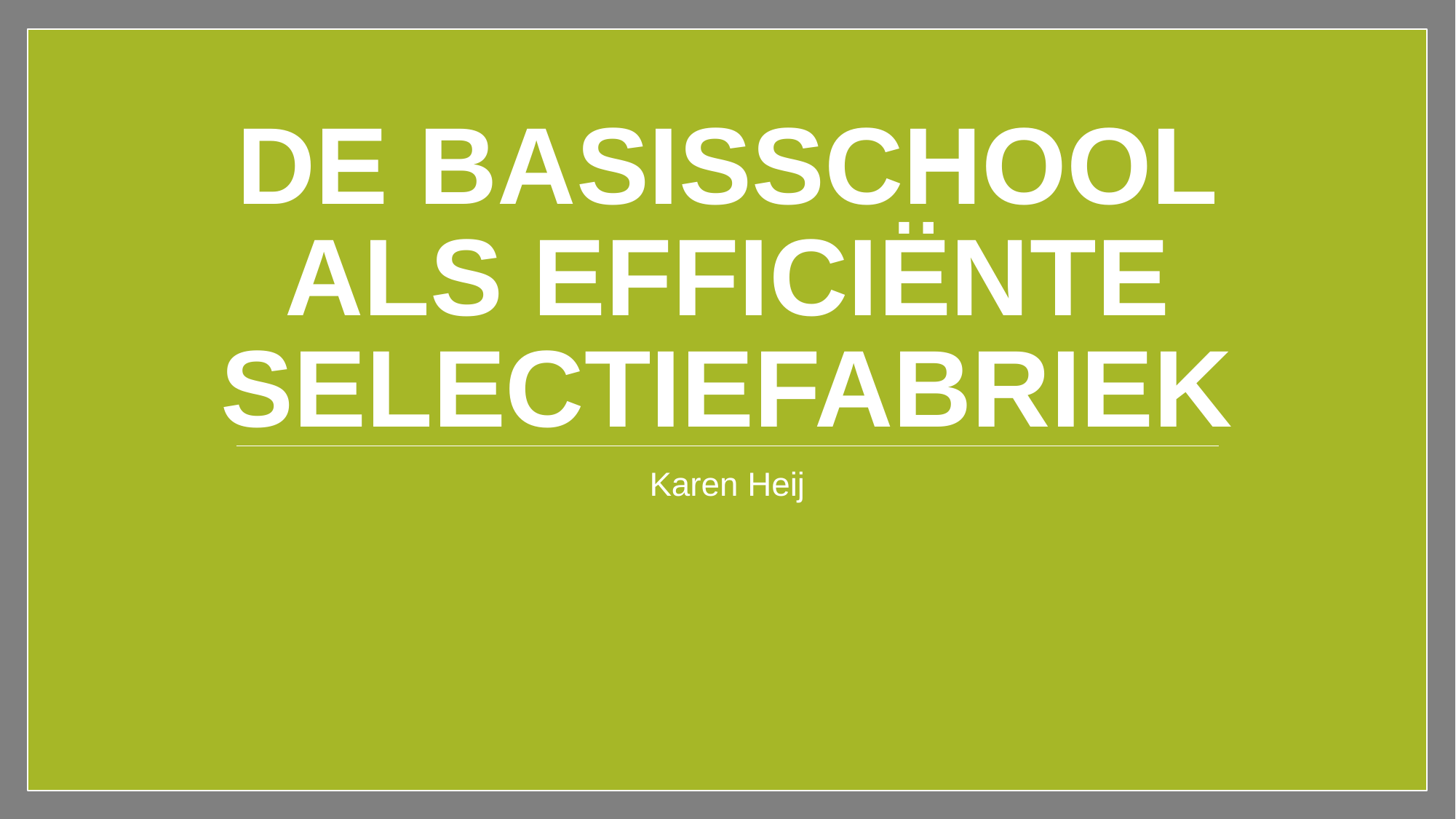

# De basisschool als efficiënte selectiefabriek
Karen Heij